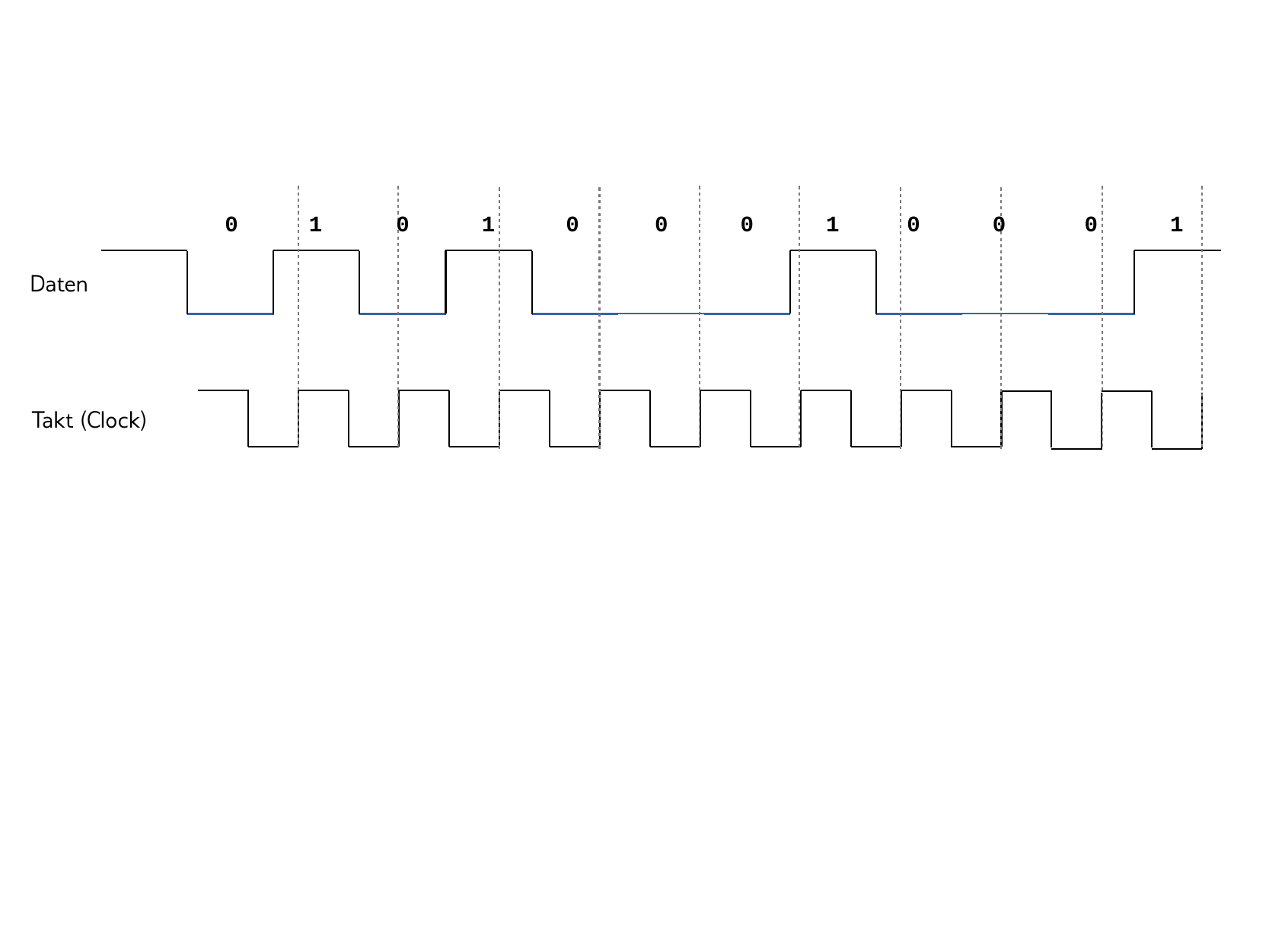

0
1
0
1
0
0
0
1
0
0
0
1

Daten

Takt (Clock)